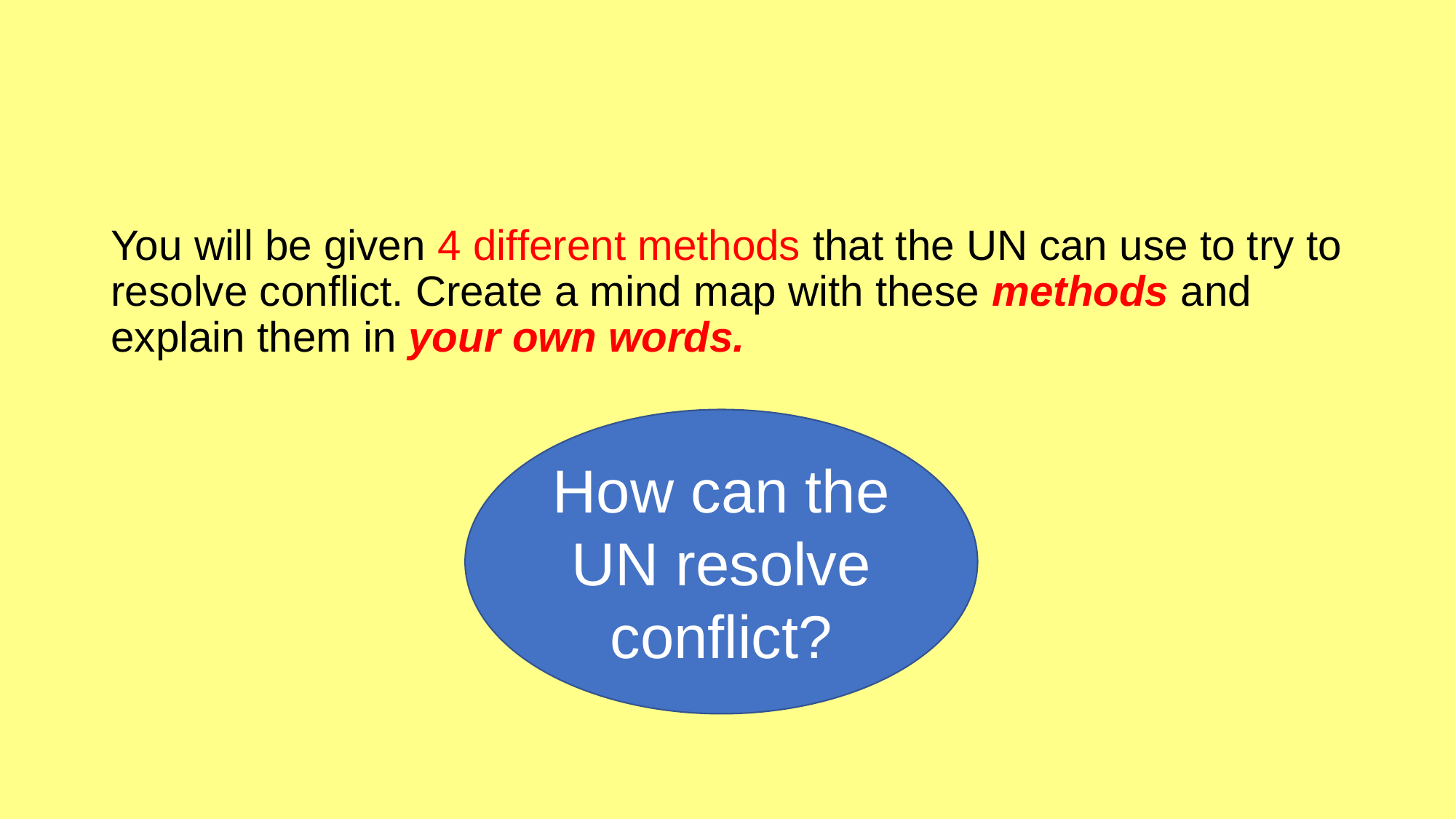

#
You will be given 4 different methods that the UN can use to try to resolve conflict. Create a mind map with these methods and explain them in your own words.
How can the UN resolve conflict?